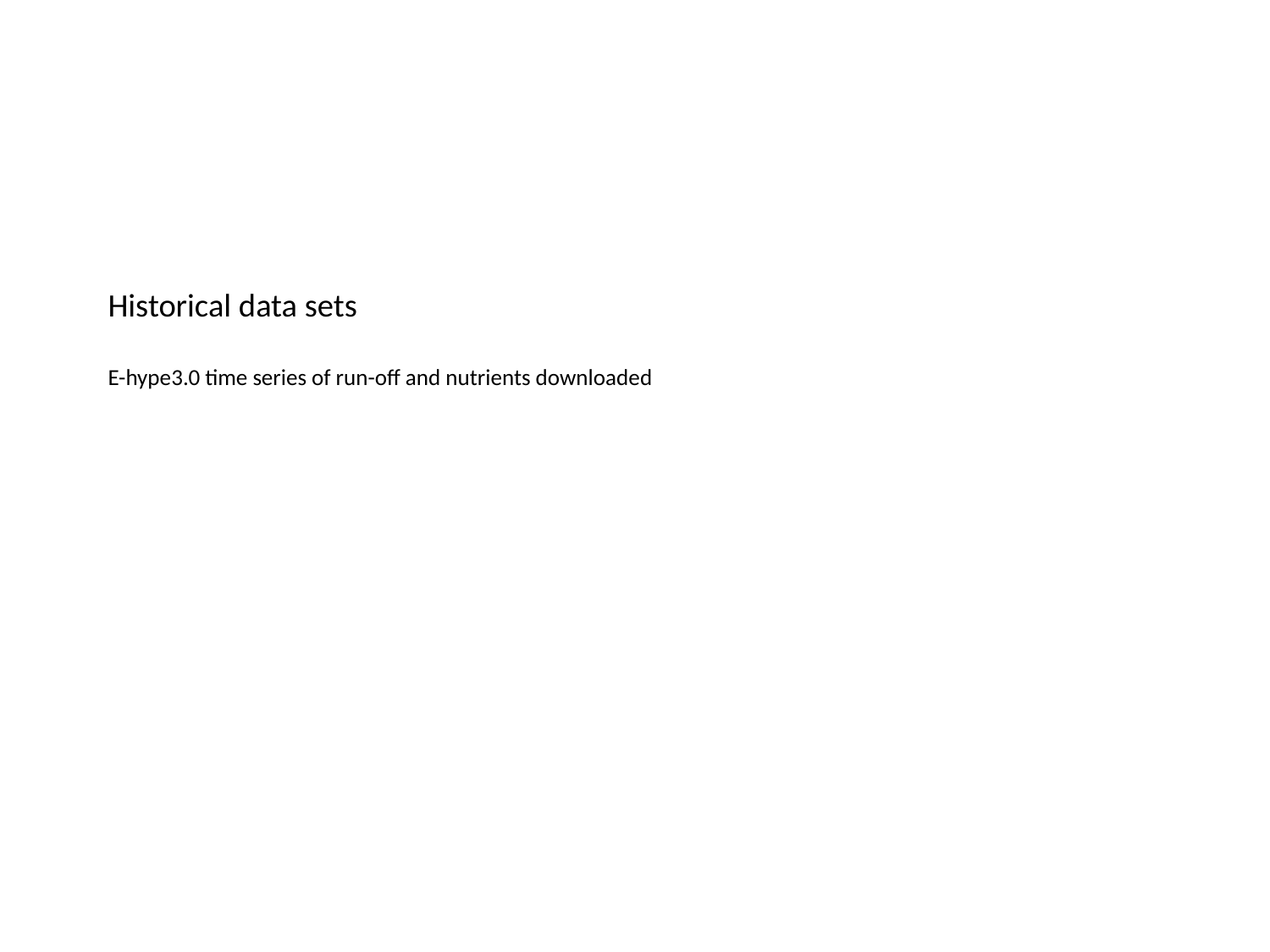

# Historical data sets E-hype3.0 time series of run-off and nutrients downloaded